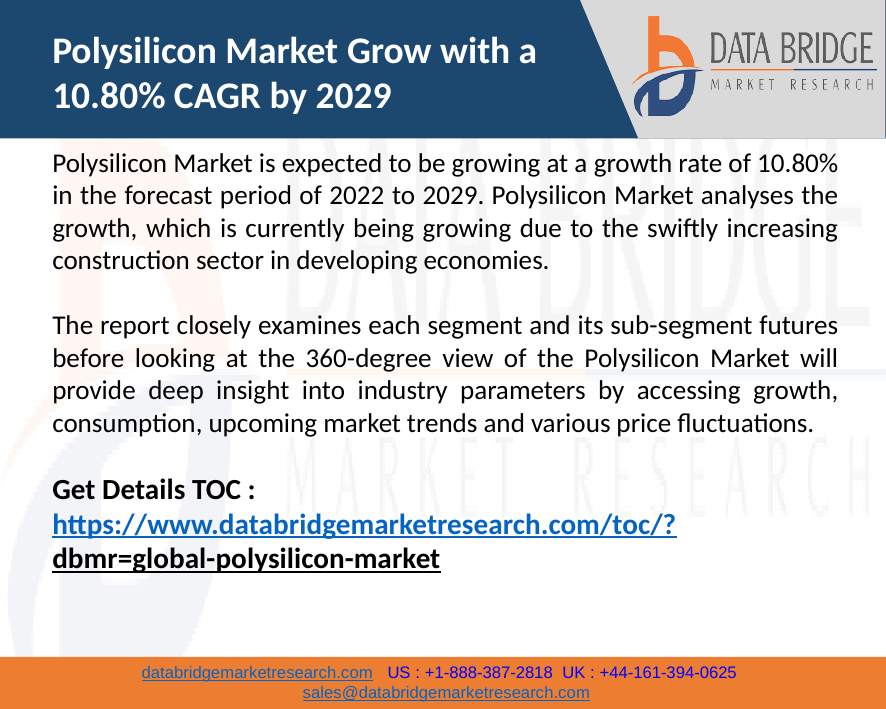

Polysilicon Market Grow with a 10.80% CAGR by 2029
Polysilicon Market is expected to be growing at a growth rate of 10.80% in the forecast period of 2022 to 2029. Polysilicon Market analyses the growth, which is currently being growing due to the swiftly increasing construction sector in developing economies.

The report closely examines each segment and its sub-segment futures before looking at the 360-degree view of the Polysilicon Market will provide deep insight into industry parameters by accessing growth, consumption, upcoming market trends and various price fluctuations.

Get Details TOC : https://www.databridgemarketresearch.com/toc/?dbmr=global-polysilicon-market
2